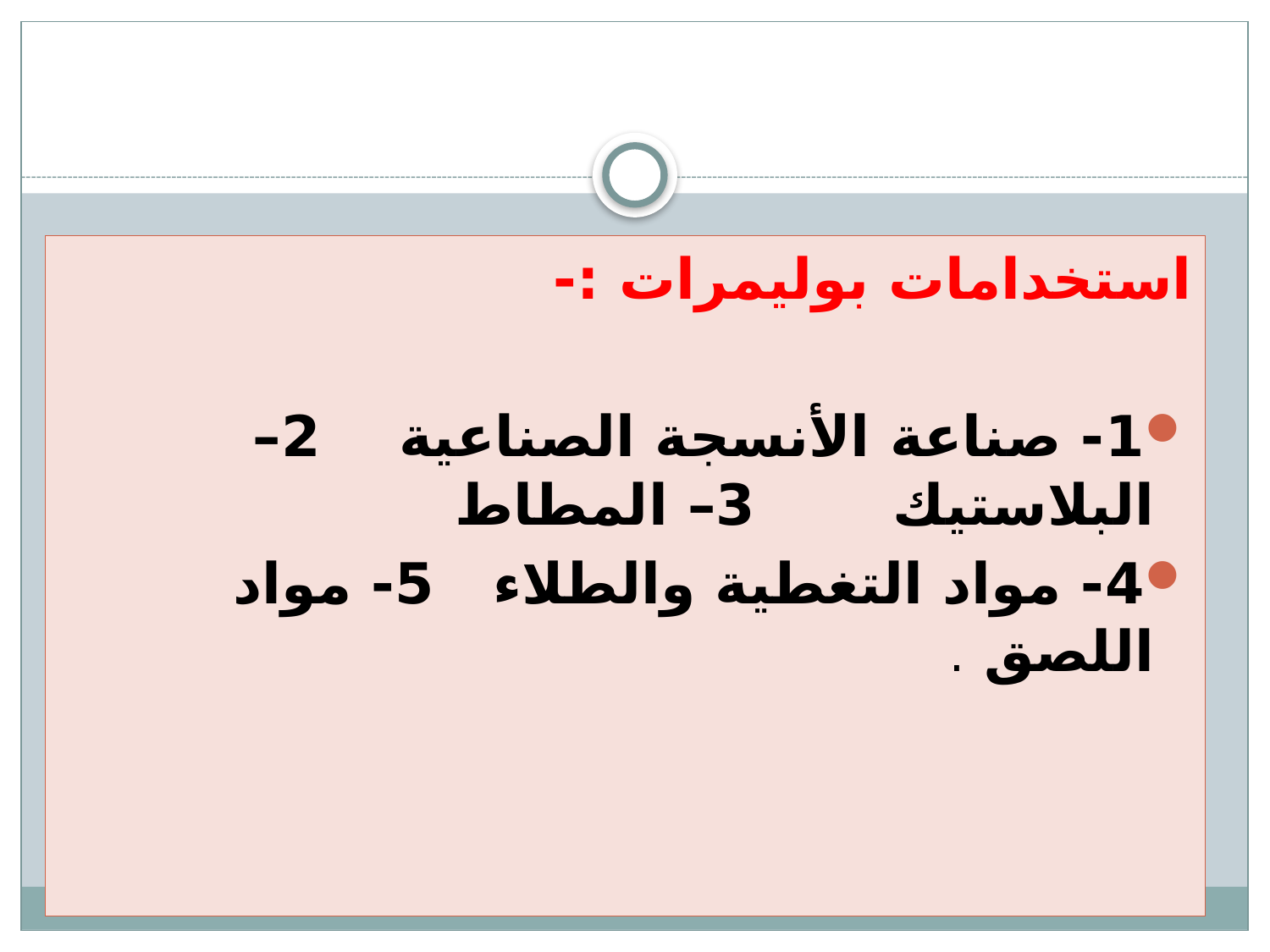

#
استخدامات بوليمرات :-

1- صناعة الأنسجة الصناعية    2– البلاستيك       3– المطاط
4- مواد التغطية والطلاء   5- مواد اللصق .